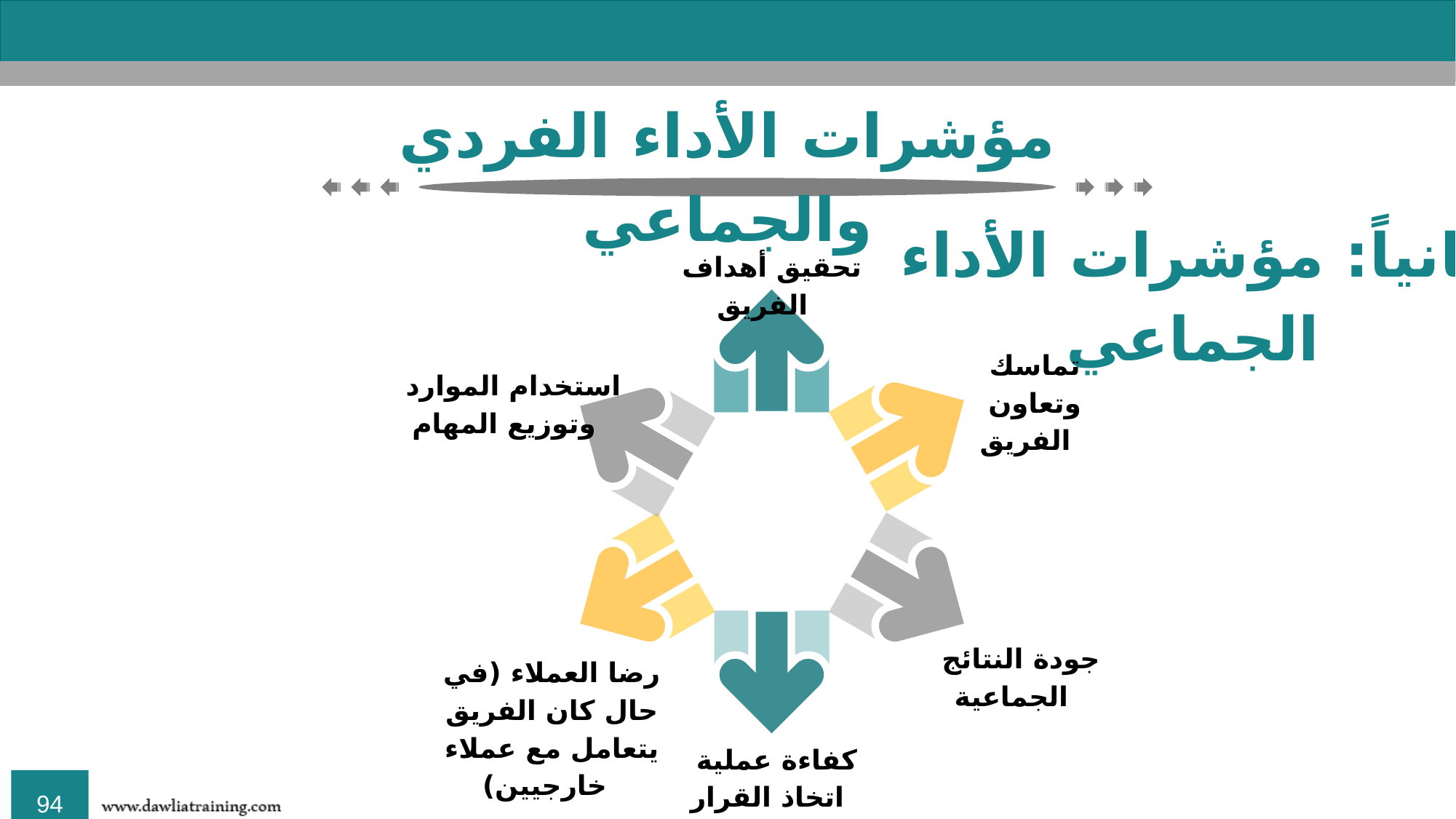

مؤشرات الأداء الفردي والجماعي

ثانياً: مؤشرات الأداء الجماعي
تحقيق أهداف الفريق

تماسك وتعاون الفريق

استخدام الموارد وتوزيع المهام

جودة النتائج الجماعية

رضا العملاء (في حال كان الفريق يتعامل مع عملاء خارجيين)

كفاءة عملية اتخاذ القرار